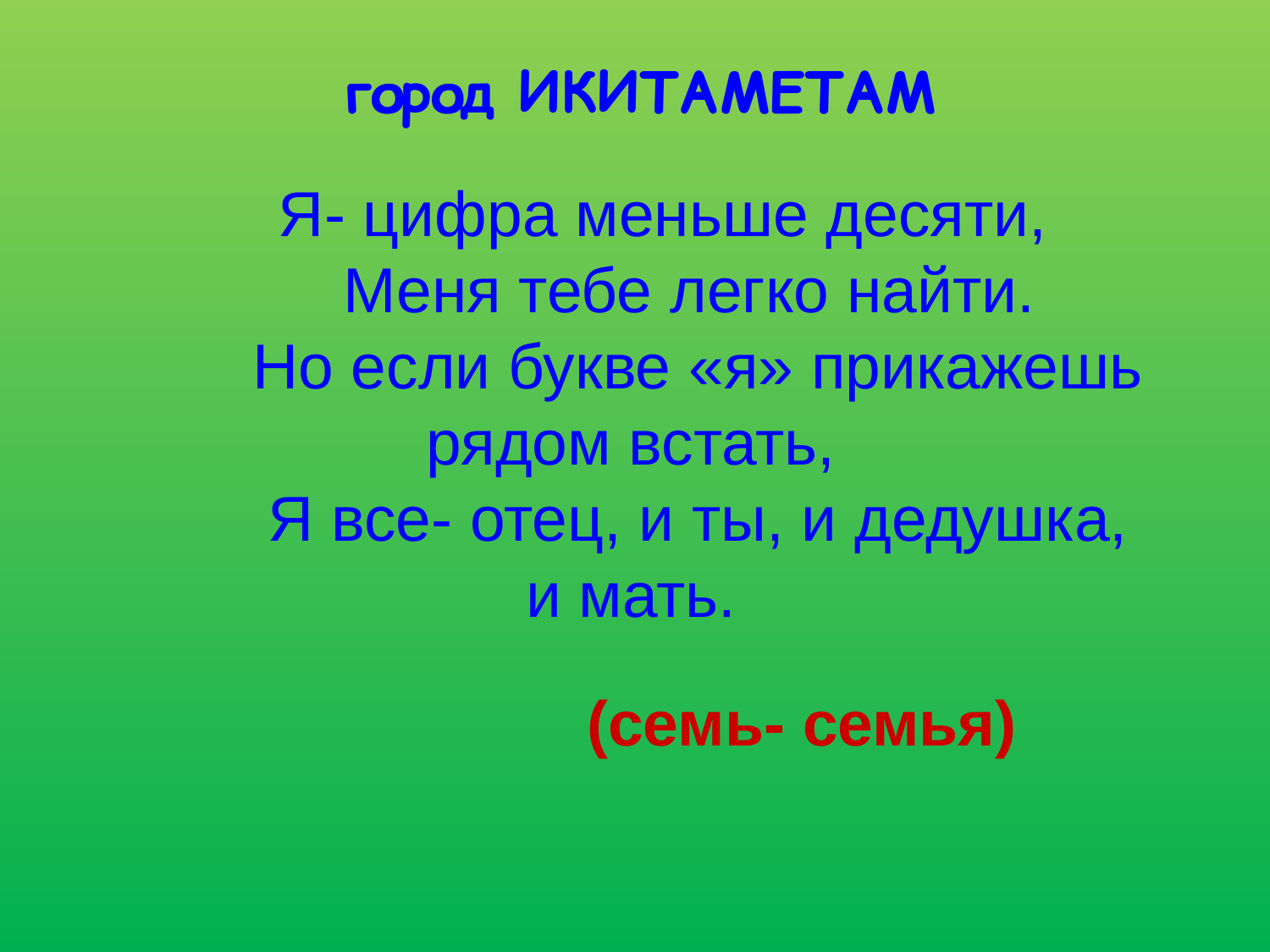

город ИКИТАМЕТАМ
Я- цифра меньше десяти,
   Меня тебе легко найти.
   Но если букве «я» прикажешь рядом встать,
   Я все- отец, и ты, и дедушка, и мать.
(семь- семья)